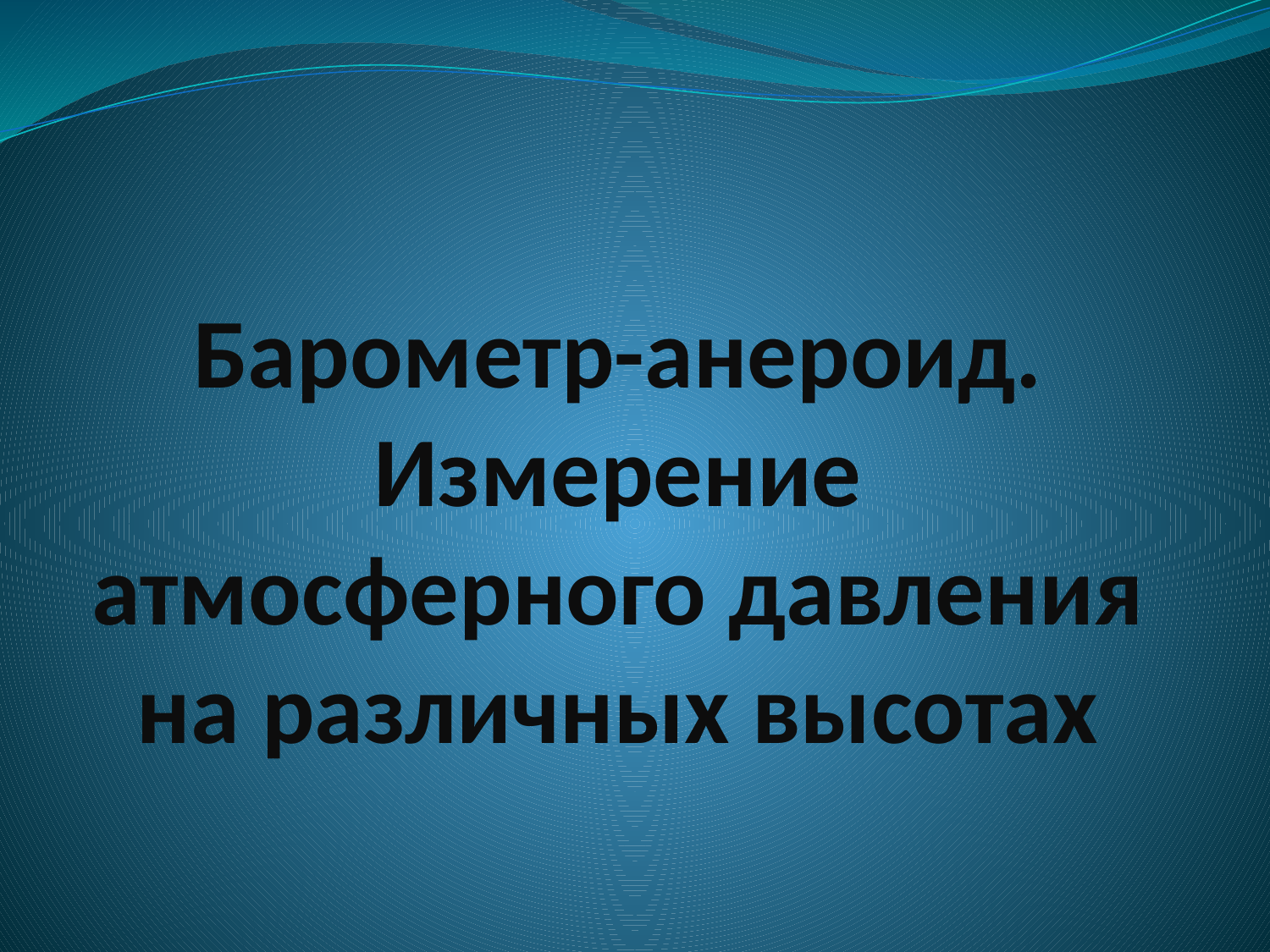

# Барометр-анероид. Измерение атмосферного давления на различных высотах